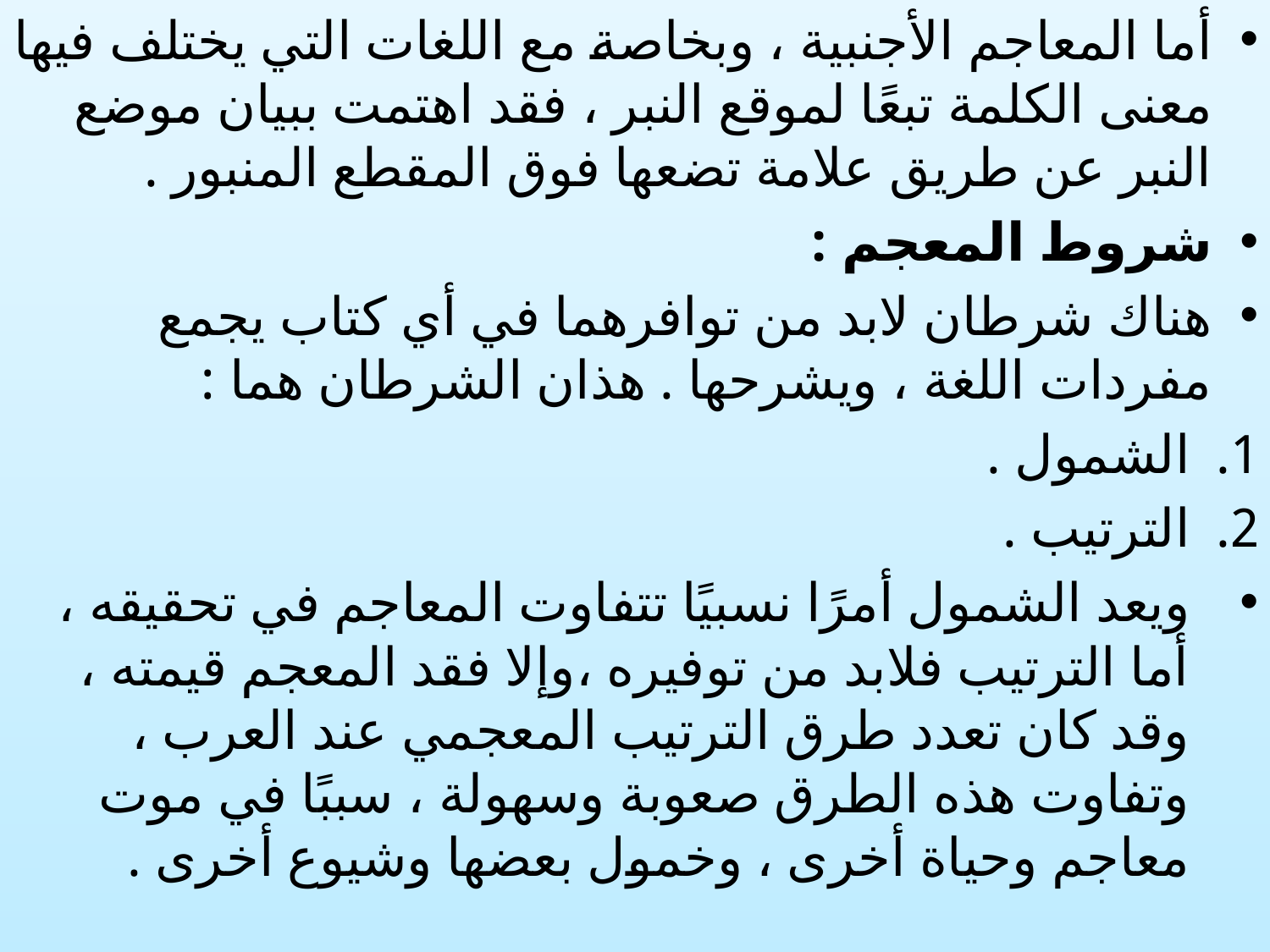

أما المعاجم الأجنبية ، وبخاصة مع اللغات التي يختلف فيها معنى الكلمة تبعًا لموقع النبر ، فقد اهتمت ببيان موضع النبر عن طريق علامة تضعها فوق المقطع المنبور .
شروط المعجم :
هناك شرطان لابد من توافرهما في أي كتاب يجمع مفردات اللغة ، ويشرحها . هذان الشرطان هما :
الشمول .
الترتيب .
ويعد الشمول أمرًا نسبيًا تتفاوت المعاجم في تحقيقه ، أما الترتيب فلابد من توفيره ،وإلا فقد المعجم قيمته ، وقد كان تعدد طرق الترتيب المعجمي عند العرب ، وتفاوت هذه الطرق صعوبة وسهولة ، سببًا في موت معاجم وحياة أخرى ، وخمول بعضها وشيوع أخرى .